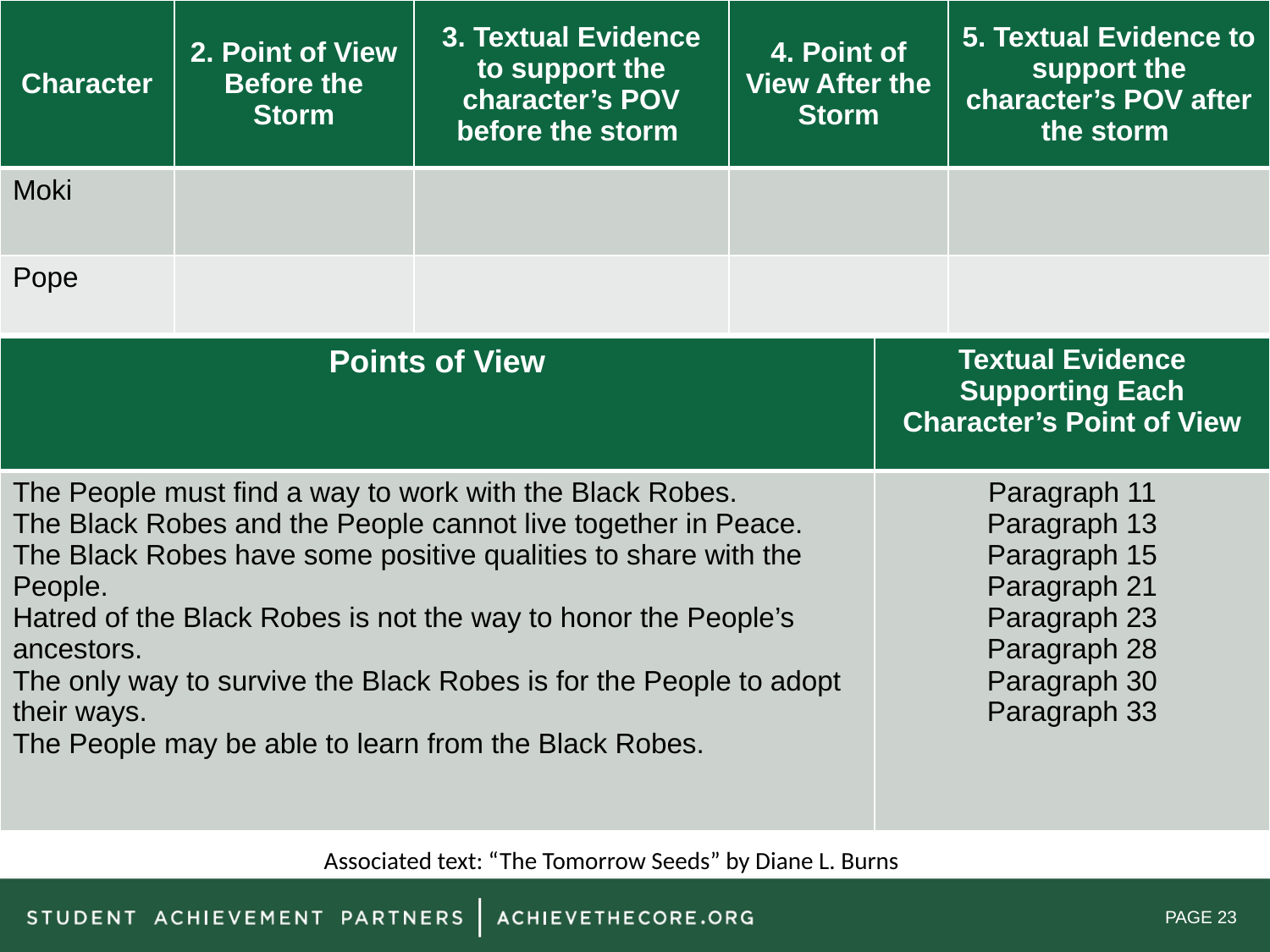

| Character | 2. Point of View Before the Storm | 3. Textual Evidence to support the character’s POV before the storm | 4. Point of View After the Storm | 5. Textual Evidence to support the character’s POV after the storm |
| --- | --- | --- | --- | --- |
| Moki |  |  |  |  |
| Pope |  |  |  |  |
| Points of View | Textual Evidence Supporting Each Character’s Point of View |
| --- | --- |
| The People must find a way to work with the Black Robes. The Black Robes and the People cannot live together in Peace. The Black Robes have some positive qualities to share with the People. Hatred of the Black Robes is not the way to honor the People’s ancestors. The only way to survive the Black Robes is for the People to adopt their ways. The People may be able to learn from the Black Robes. | Paragraph 11 Paragraph 13 Paragraph 15 Paragraph 21 Paragraph 23 Paragraph 28 Paragraph 30 Paragraph 33 |
Associated text: “The Tomorrow Seeds” by Diane L. Burns